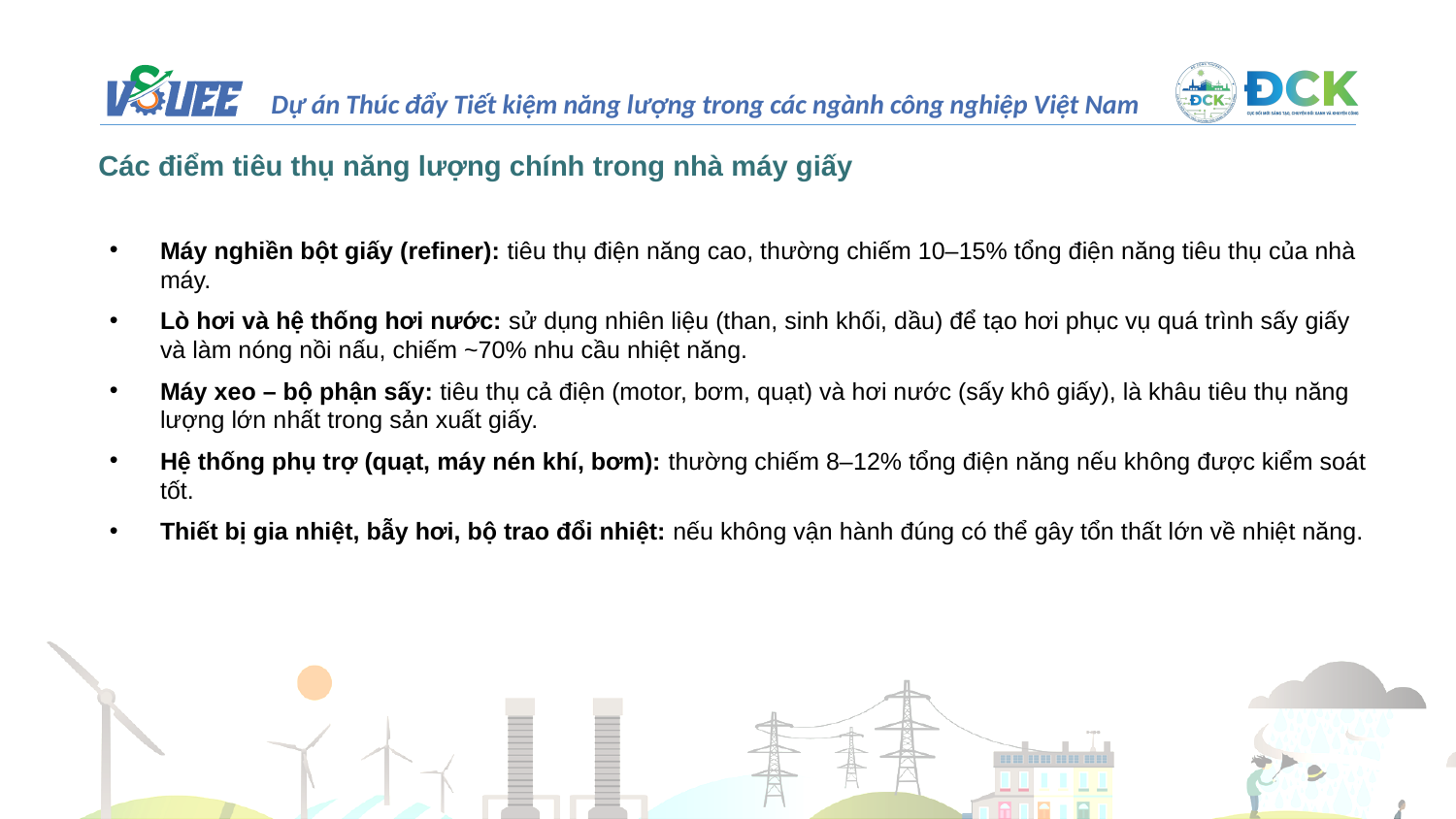

# Các điểm tiêu thụ năng lượng chính trong nhà máy giấy
Máy nghiền bột giấy (refiner): tiêu thụ điện năng cao, thường chiếm 10–15% tổng điện năng tiêu thụ của nhà máy.
Lò hơi và hệ thống hơi nước: sử dụng nhiên liệu (than, sinh khối, dầu) để tạo hơi phục vụ quá trình sấy giấy và làm nóng nồi nấu, chiếm ~70% nhu cầu nhiệt năng.
Máy xeo – bộ phận sấy: tiêu thụ cả điện (motor, bơm, quạt) và hơi nước (sấy khô giấy), là khâu tiêu thụ năng lượng lớn nhất trong sản xuất giấy.
Hệ thống phụ trợ (quạt, máy nén khí, bơm): thường chiếm 8–12% tổng điện năng nếu không được kiểm soát tốt.
Thiết bị gia nhiệt, bẫy hơi, bộ trao đổi nhiệt: nếu không vận hành đúng có thể gây tổn thất lớn về nhiệt năng.